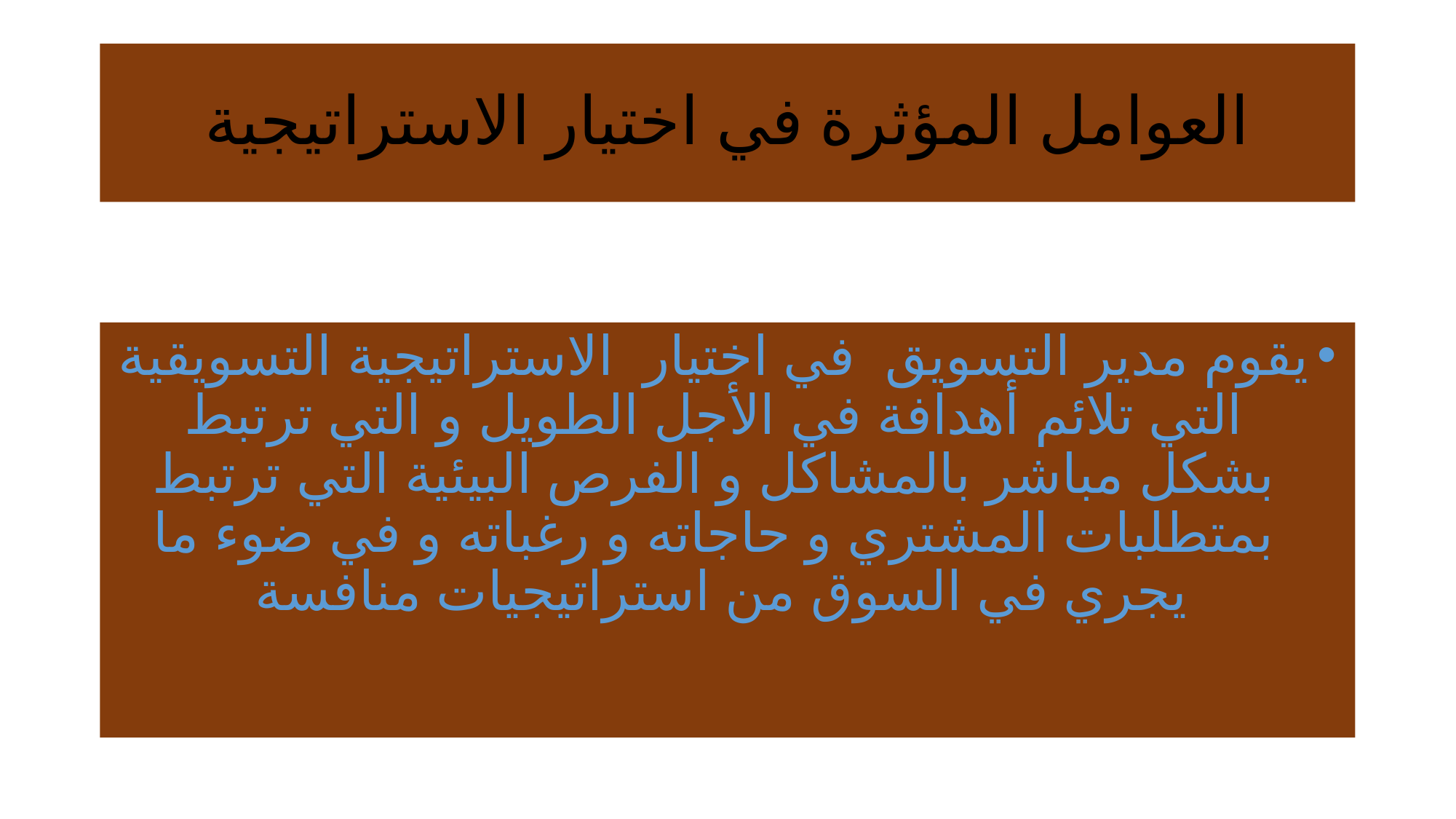

# العوامل المؤثرة في اختيار الاستراتيجية
يقوم مدير التسويق  في اختيار  الاستراتيجية التسويقية التي تلائم أهدافة في الأجل الطويل و التي ترتبط بشكل مباشر بالمشاكل و الفرص البيئية التي ترتبط بمتطلبات المشتري و حاجاته و رغباته و في ضوء ما يجري في السوق من استراتيجيات منافسة